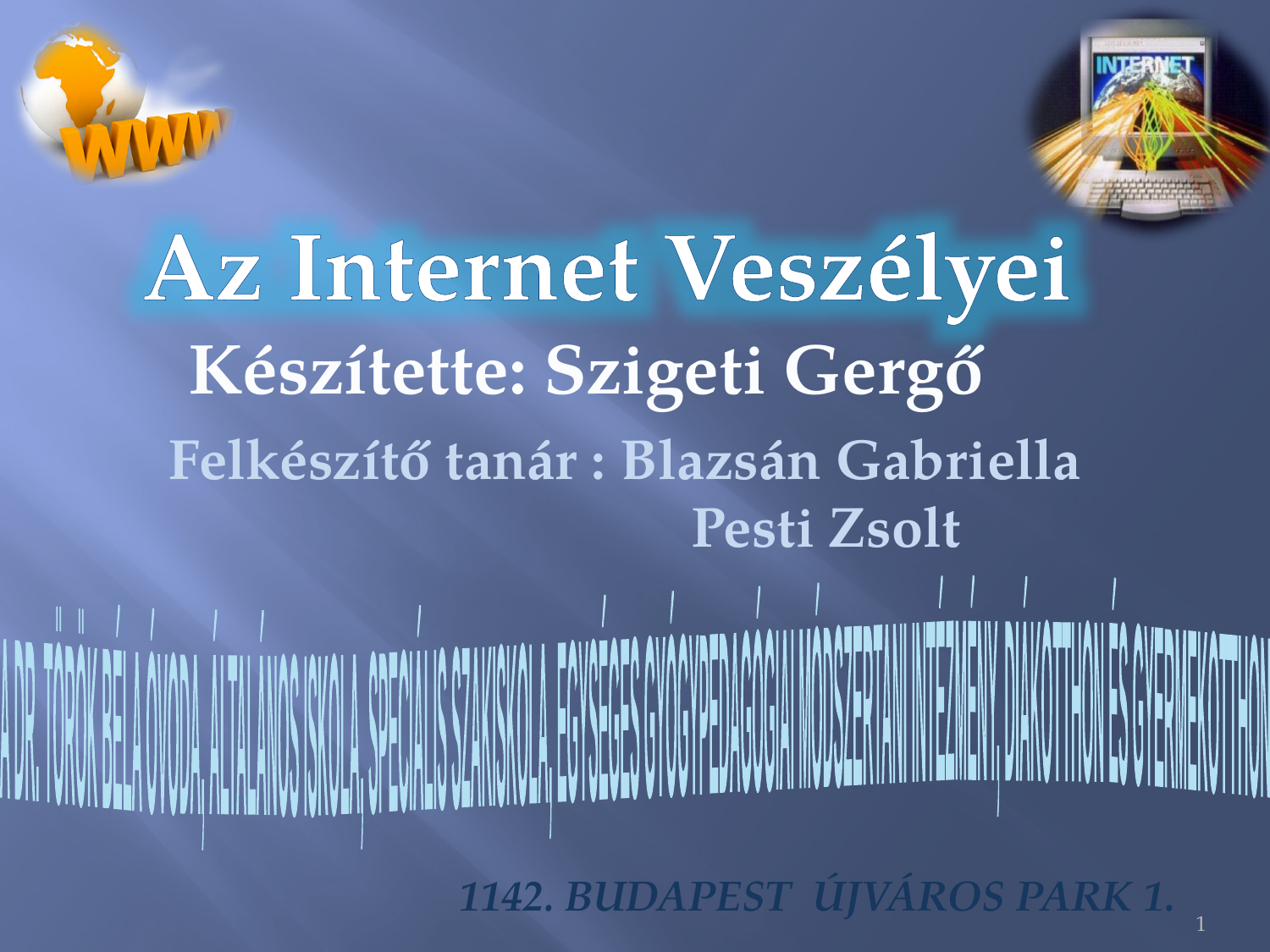

Az Internet Veszélyei
Készítette: Szigeti Gergő
Felkészítő tanár : Blazsán Gabriella
				 Pesti Zsolt
A DR. TÖRÖK BÉLA ÓVODA, ÁLTALÁNOS ISKOLA, SPECIÁLIS SZAKISKOLA, EGYSÉGES GYÓGYPEDAGÓGIAI MÓDSZERTANI INTÉZMÉNY, DIÁKOTTHON ÉS GYERMEKOTTHON
1142. Budapest  Újváros Park 1.
1